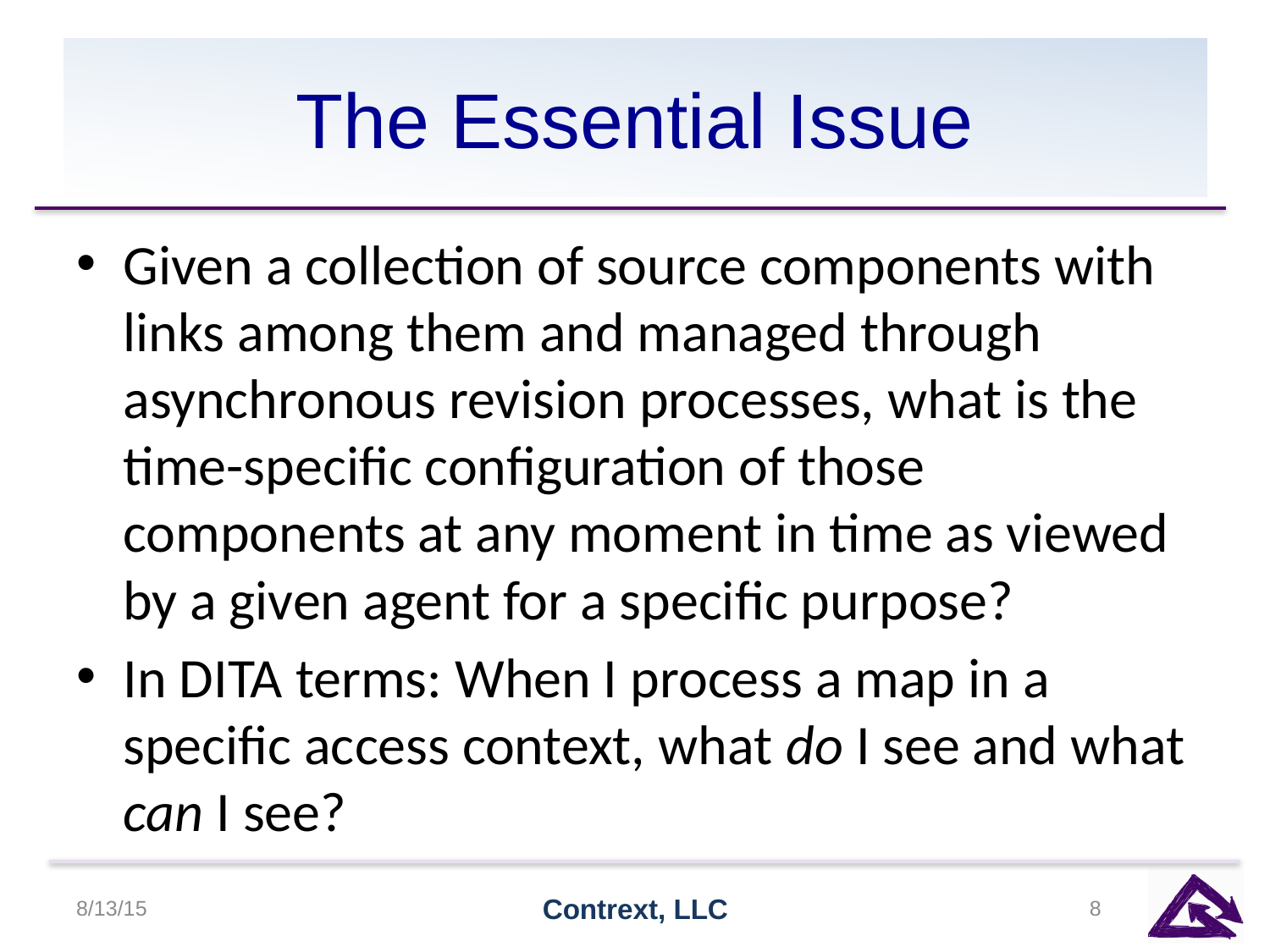

# The Essential Issue
Given a collection of source components with links among them and managed through asynchronous revision processes, what is the time-specific configuration of those components at any moment in time as viewed by a given agent for a specific purpose?
In DITA terms: When I process a map in a specific access context, what do I see and what can I see?
8/13/15
Contrext, LLC
8